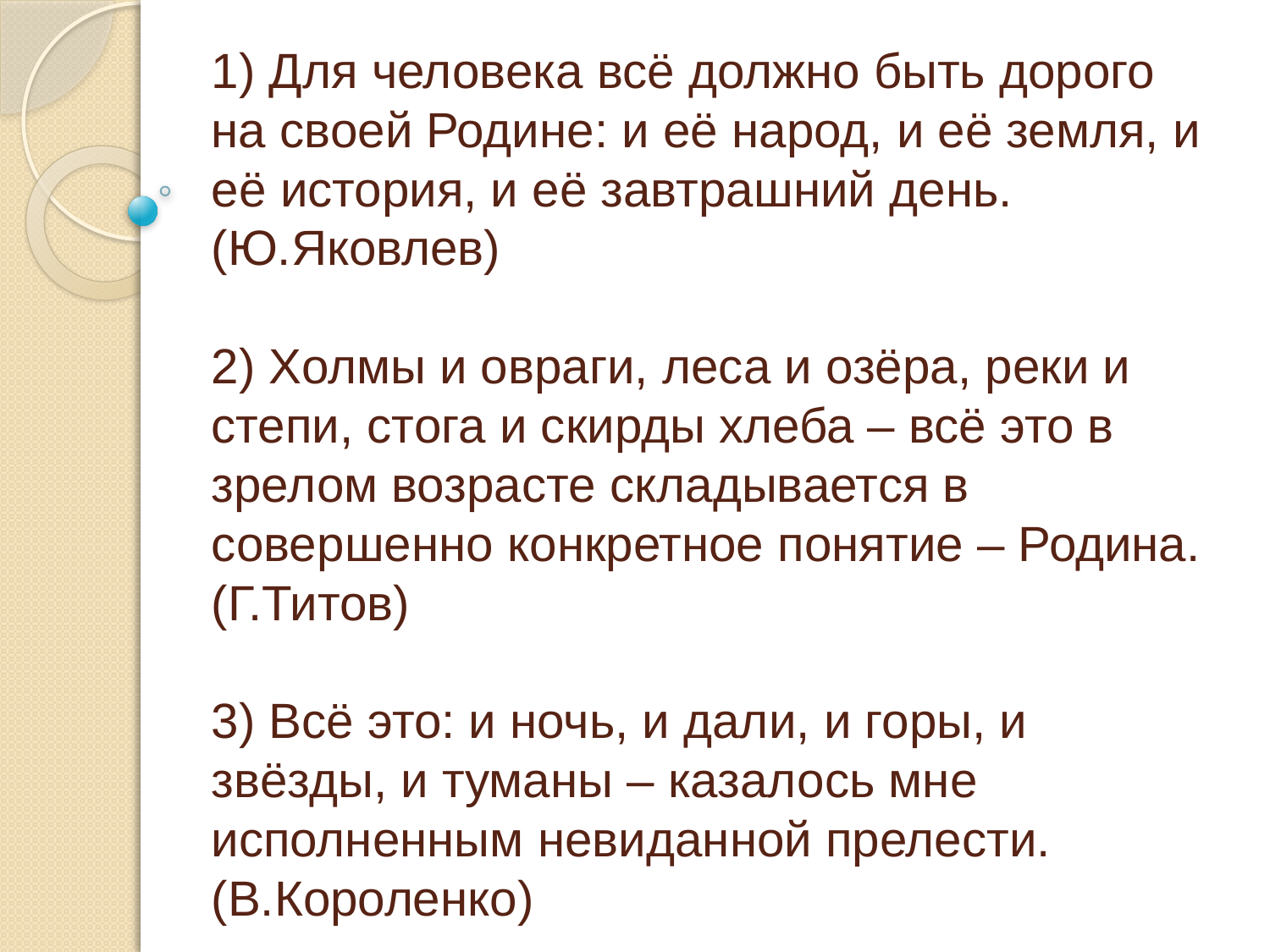

# 1) Для человека всё должно быть дорого на своей Родине: и её народ, и её земля, и её история, и её завтрашний день. (Ю.Яковлев) 2) Холмы и овраги, леса и озёра, реки и степи, стога и скирды хлеба – всё это в зрелом возрасте складывается в совершенно конкретное понятие – Родина. (Г.Титов) 3) Всё это: и ночь, и дали, и горы, и звёзды, и туманы – казалось мне исполненным невиданной прелести.(В.Короленко)